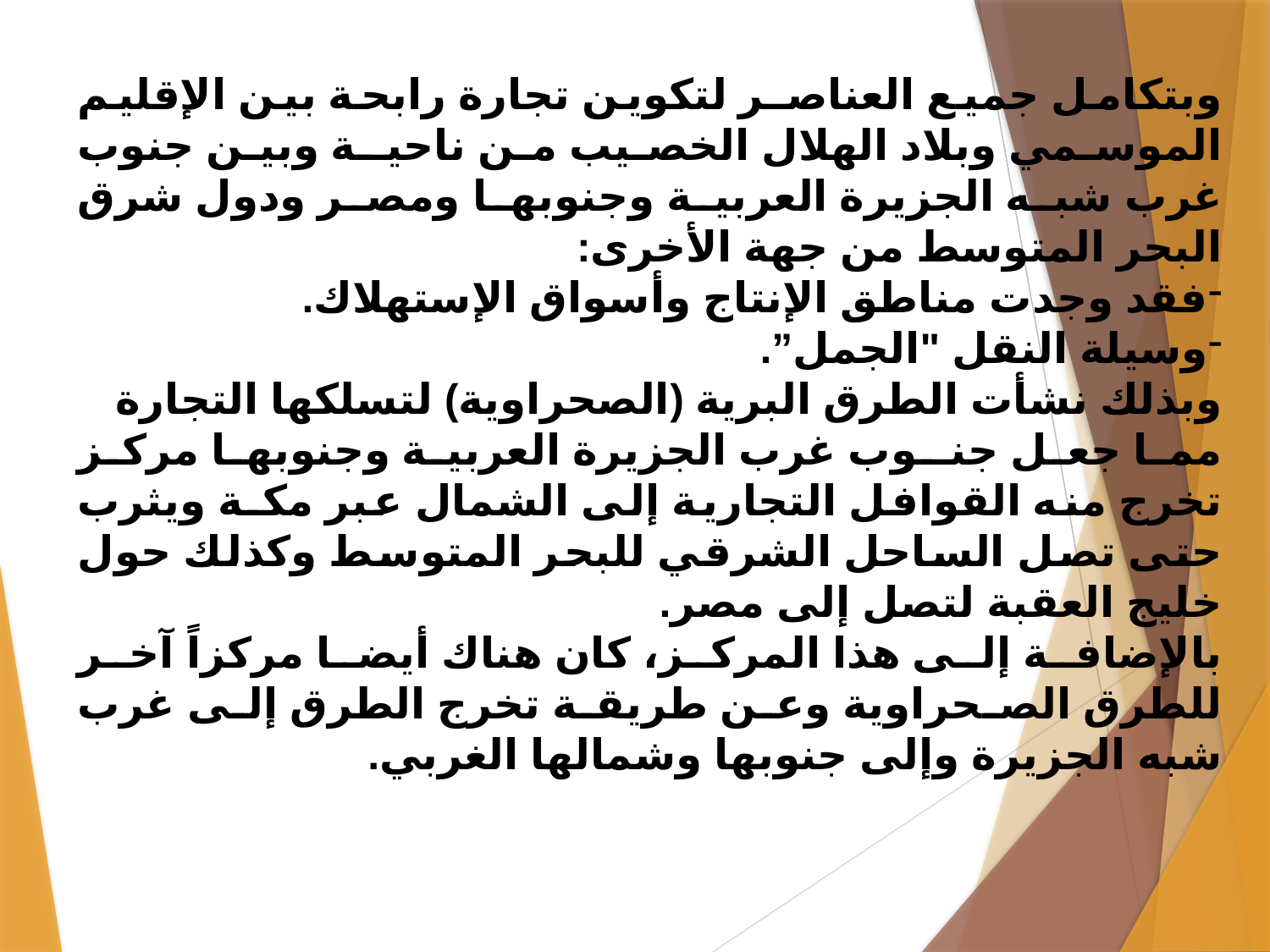

وبتكامل جميع العناصـر لتكوين تجارة رابحة بين الإقليم الموسمي وبلاد الهلال الخصيب من ناحيـة وبين جنوب غرب شبه الجزيرة العربية وجنوبها ومصر ودول شرق البحر المتوسط من جهة الأخرى:
فقد وجدت مناطق الإنتاج وأسواق الإستهلاك.
وسيلة النقل "الجمل”.
وبذلك نشأت الطرق البرية (الصحراوية) لتسلكها التجارة
مما جعل جنـوب غرب الجزيرة العربية وجنوبها مركز تخرج منه القوافل التجارية إلى الشمال عبر مكـة ويثرب حتى تصل الساحل الشرقي للبحر المتوسط وكذلك حول خليج العقبة لتصل إلى مصر.
بالإضافة إلى هذا المركز، كان هناك أيضا مركزاً آخر للطرق الصحراوية وعن طريقة تخرج الطرق إلى غرب شبه الجزيرة وإلى جنوبها وشمالها الغربي.